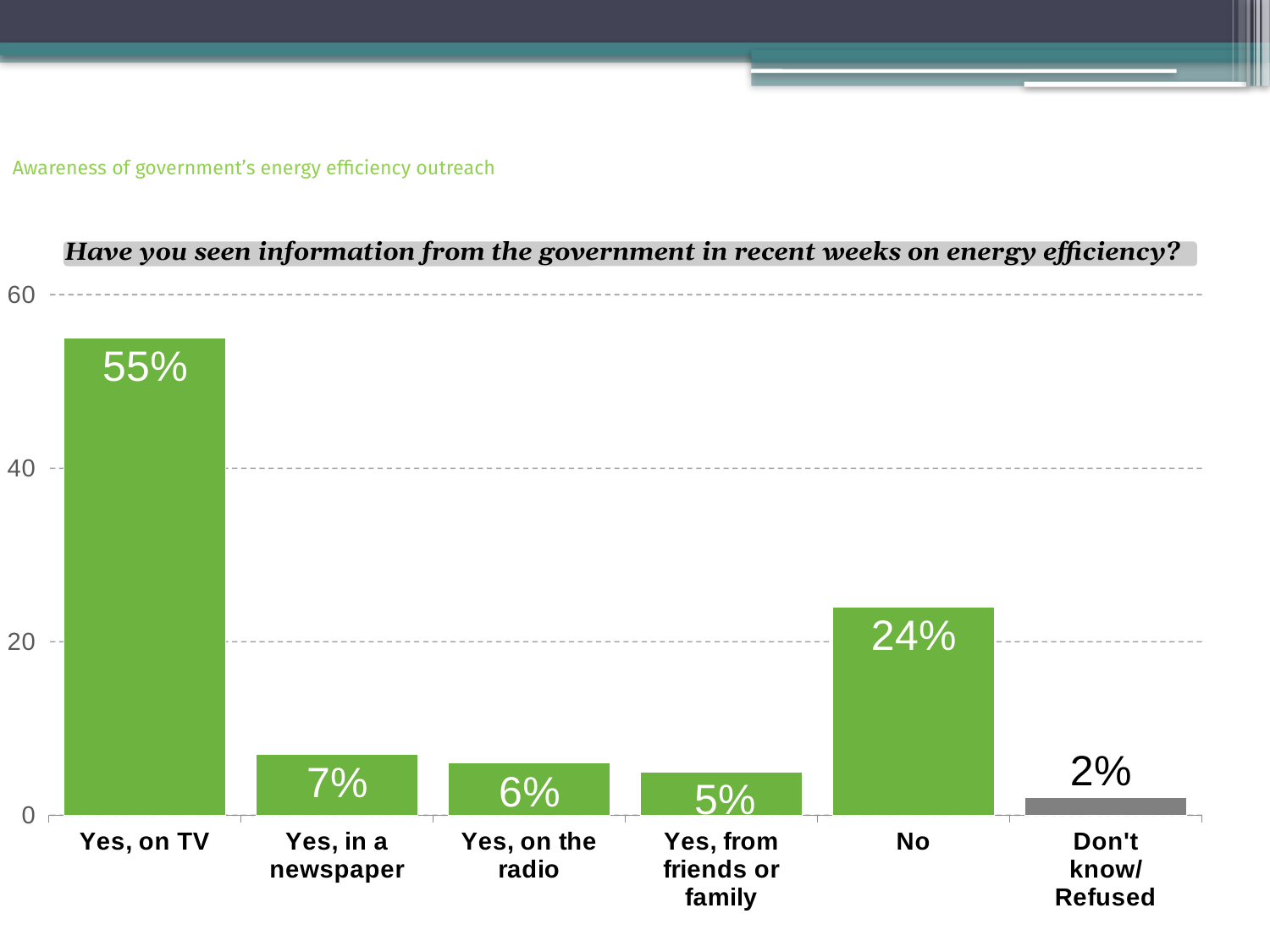

# Awareness of government’s energy efficiency outreach
Have you seen information from the government in recent weeks on energy efficiency?

### Chart

| Category |  |
|---|---|
| Yes, on TV | 55.0 |
| Yes, in a newspaper | 7.0 |
| Yes, on the radio | 6.0 |
| Yes, from friends or family | 5.0 |
| No | 24.0 |
| Don't know/Refused | 2.0 |